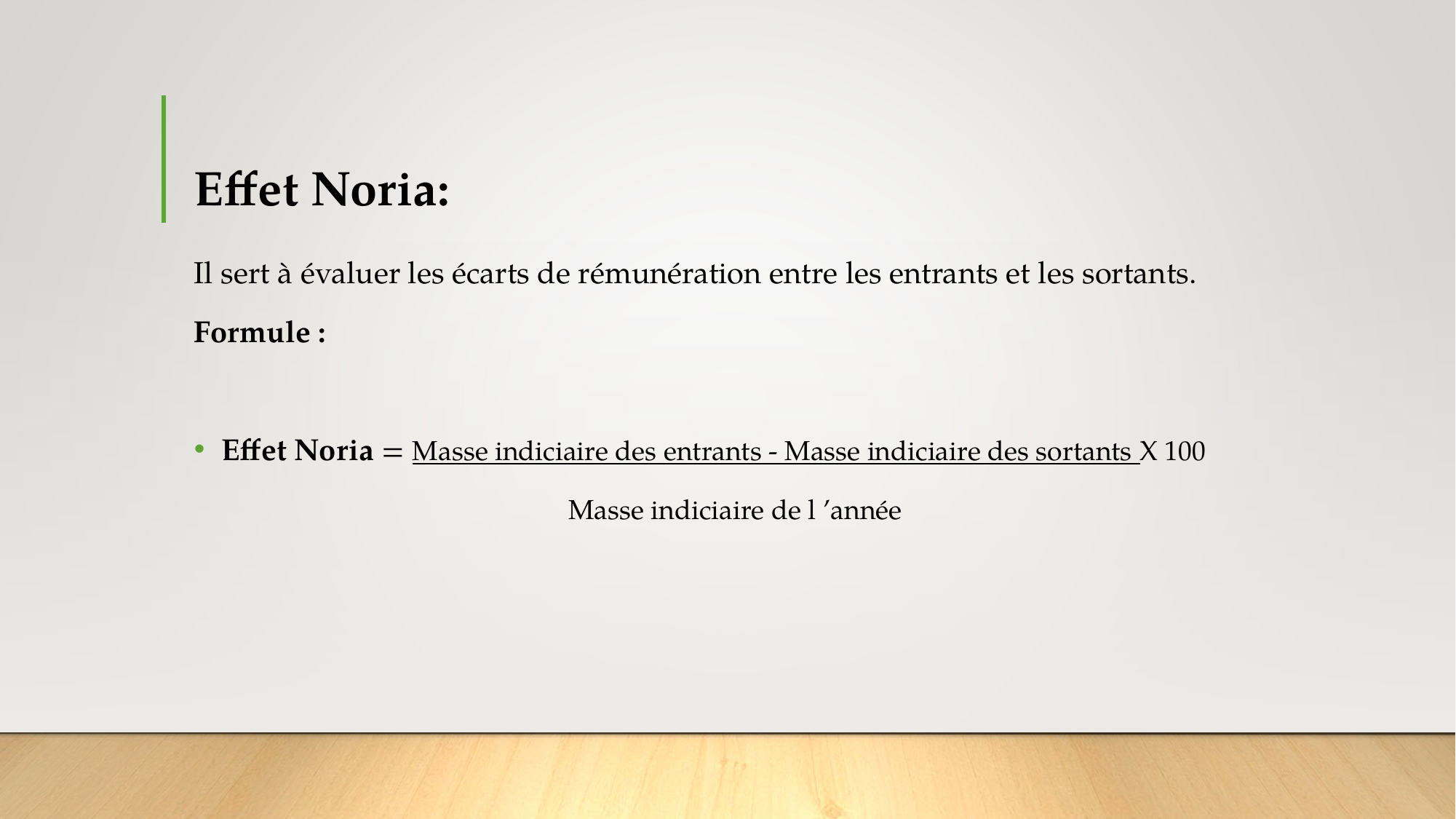

# Effet Noria:
Il sert à évaluer les écarts de rémunération entre les entrants et les sortants.
Formule :

Effet Noria = Masse indiciaire des entrants - Masse indiciaire des sortants X 100
                                                 Masse indiciaire de l ’année